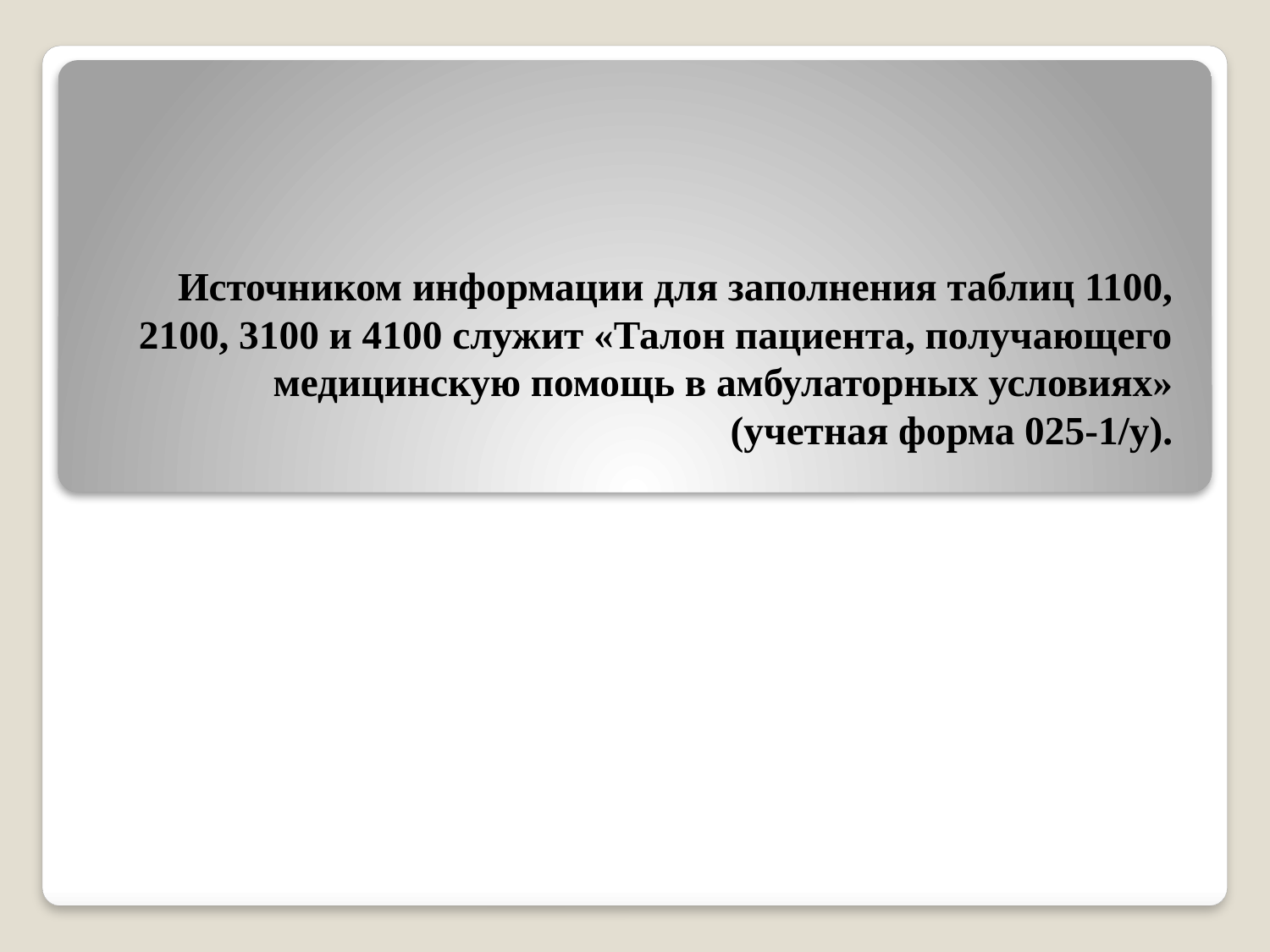

# Источником информации для заполнения таблиц 1100, 2100, 3100 и 4100 служит «Талон пациента, получающего медицинскую помощь в амбулаторных условиях» (учетная форма 025-1/у).